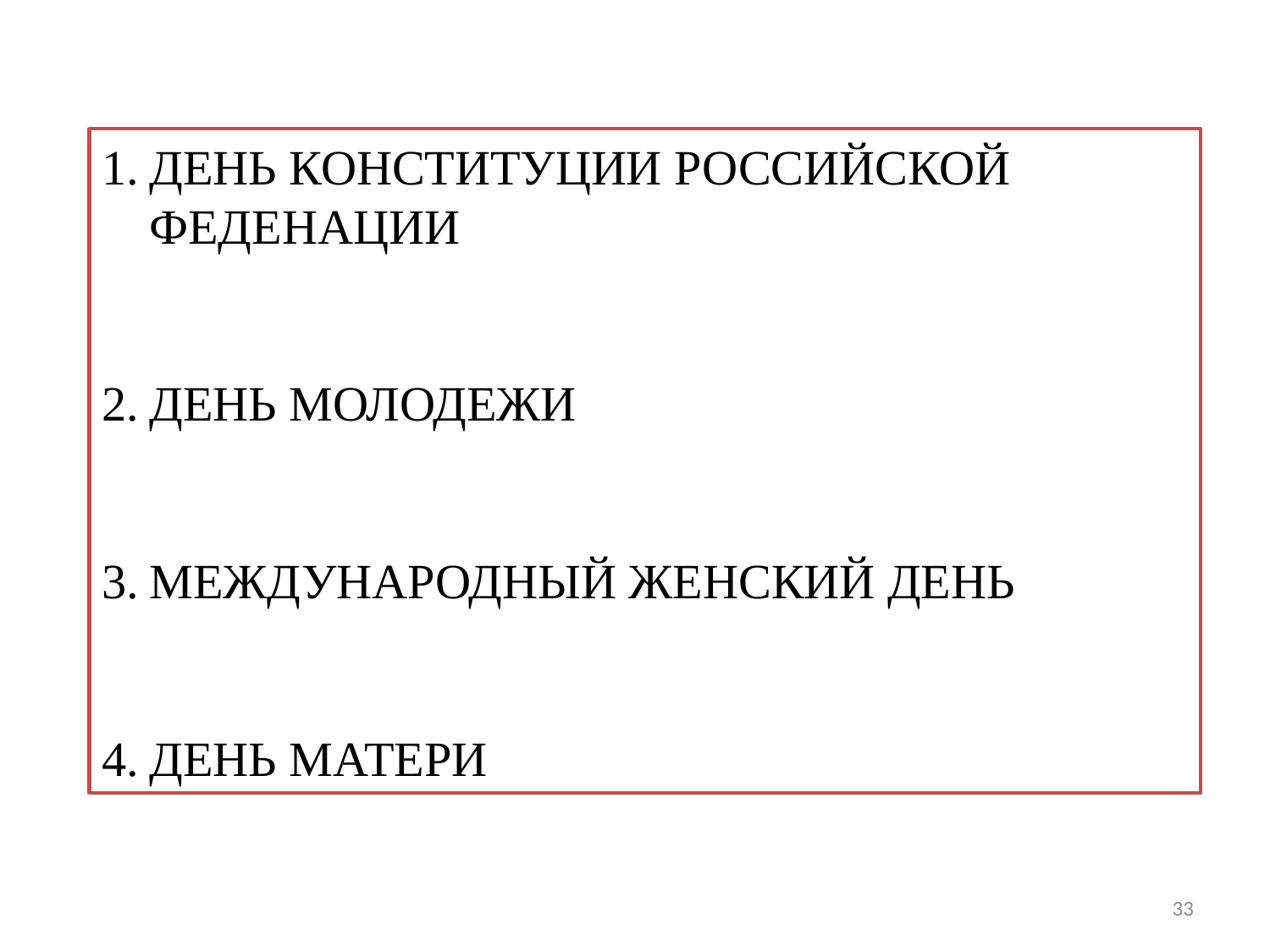

ДЕНЬ КОНСТИТУЦИИ РОССИЙСКОЙ ФЕДЕНАЦИИ

ДЕНЬ МОЛОДЕЖИ

МЕЖДУНАРОДНЫЙ ЖЕНСКИЙ ДЕНЬ

ДЕНЬ МАТЕРИ
33